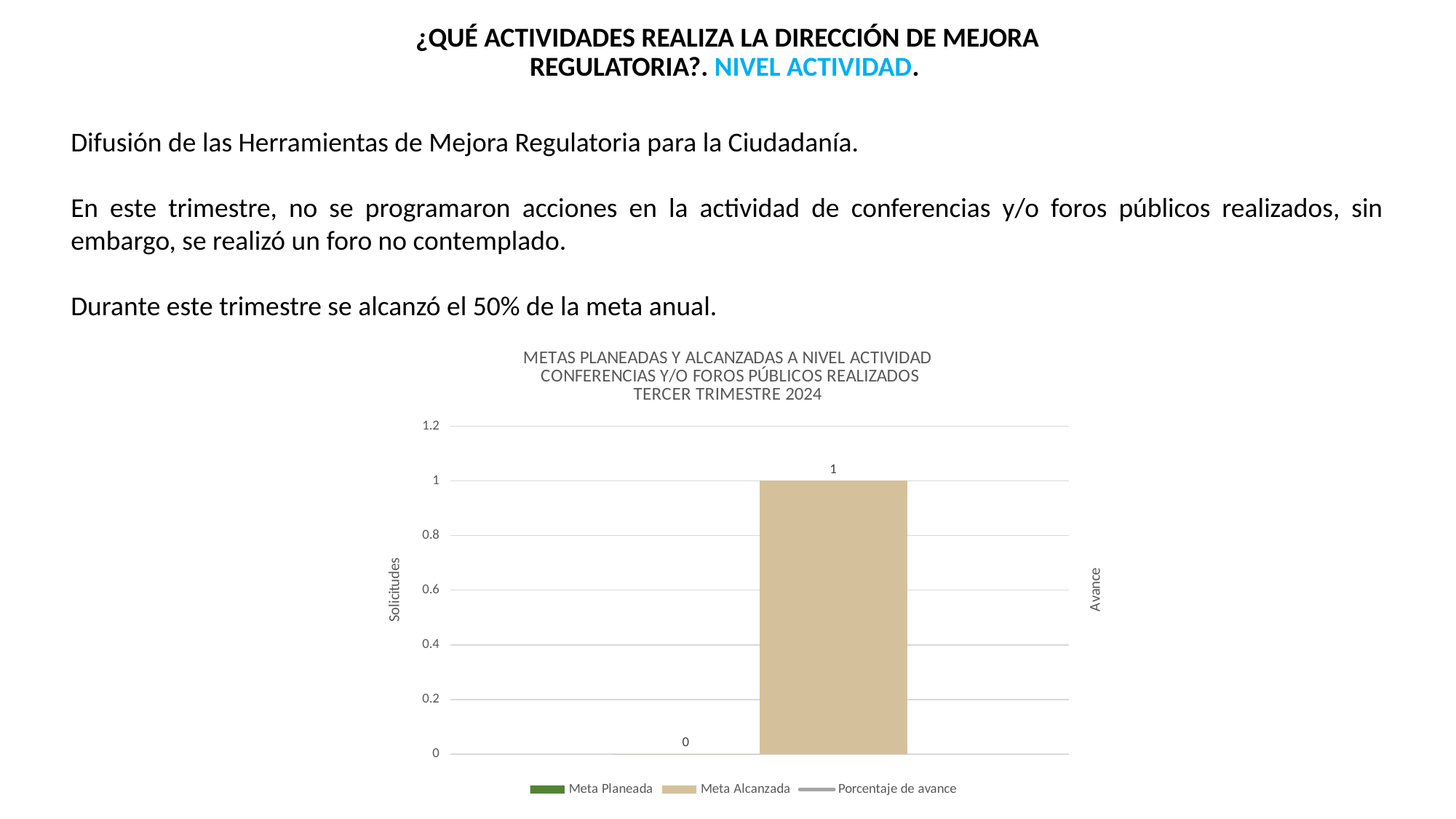

¿QUÉ ACTIVIDADES REALIZA LA DIRECCIÓN DE MEJORA REGULATORIA?. NIVEL ACTIVIDAD.
Difusión de las Herramientas de Mejora Regulatoria para la Ciudadanía.

En este trimestre, no se programaron acciones en la actividad de conferencias y/o foros públicos realizados, sin embargo, se realizó un foro no contemplado.

Durante este trimestre se alcanzó el 50% de la meta anual.

### Chart: METAS PLANEADAS Y ALCANZADAS A NIVEL ACTIVIDAD
CONFERENCIAS Y/O FOROS PÚBLICOS REALIZADOS
TERCER TRIMESTRE 2024

| Category | Meta Planeada | Meta Alcanzada |  |
|---|---|---|---|
| Atención de solicitudes de la Herramienta Protesta Ciudadana | 0.0 | 1.0 | 1.0 |